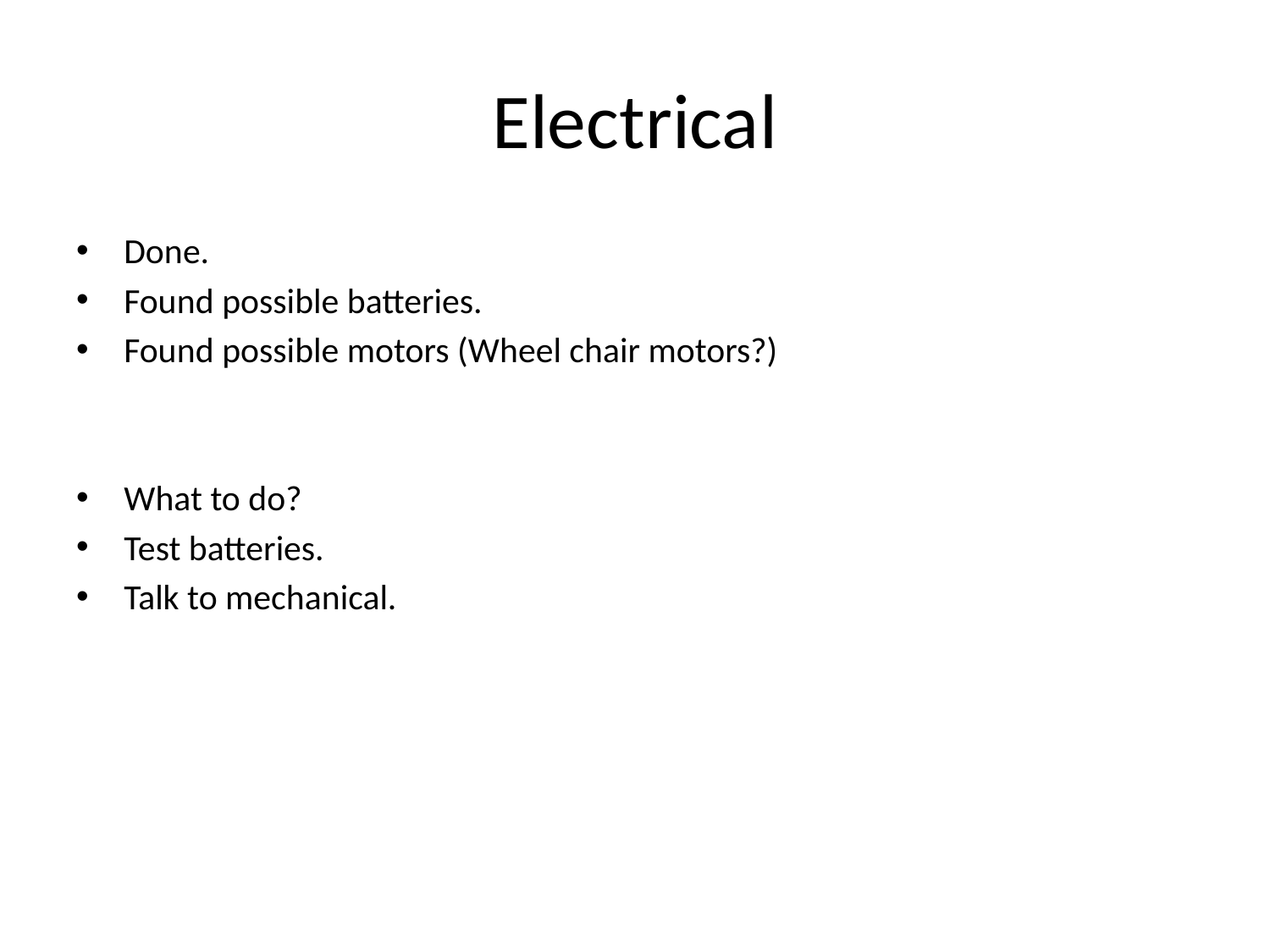

# Electrical
Done.
Found possible batteries.
Found possible motors (Wheel chair motors?)

What to do?
Test batteries.
Talk to mechanical.